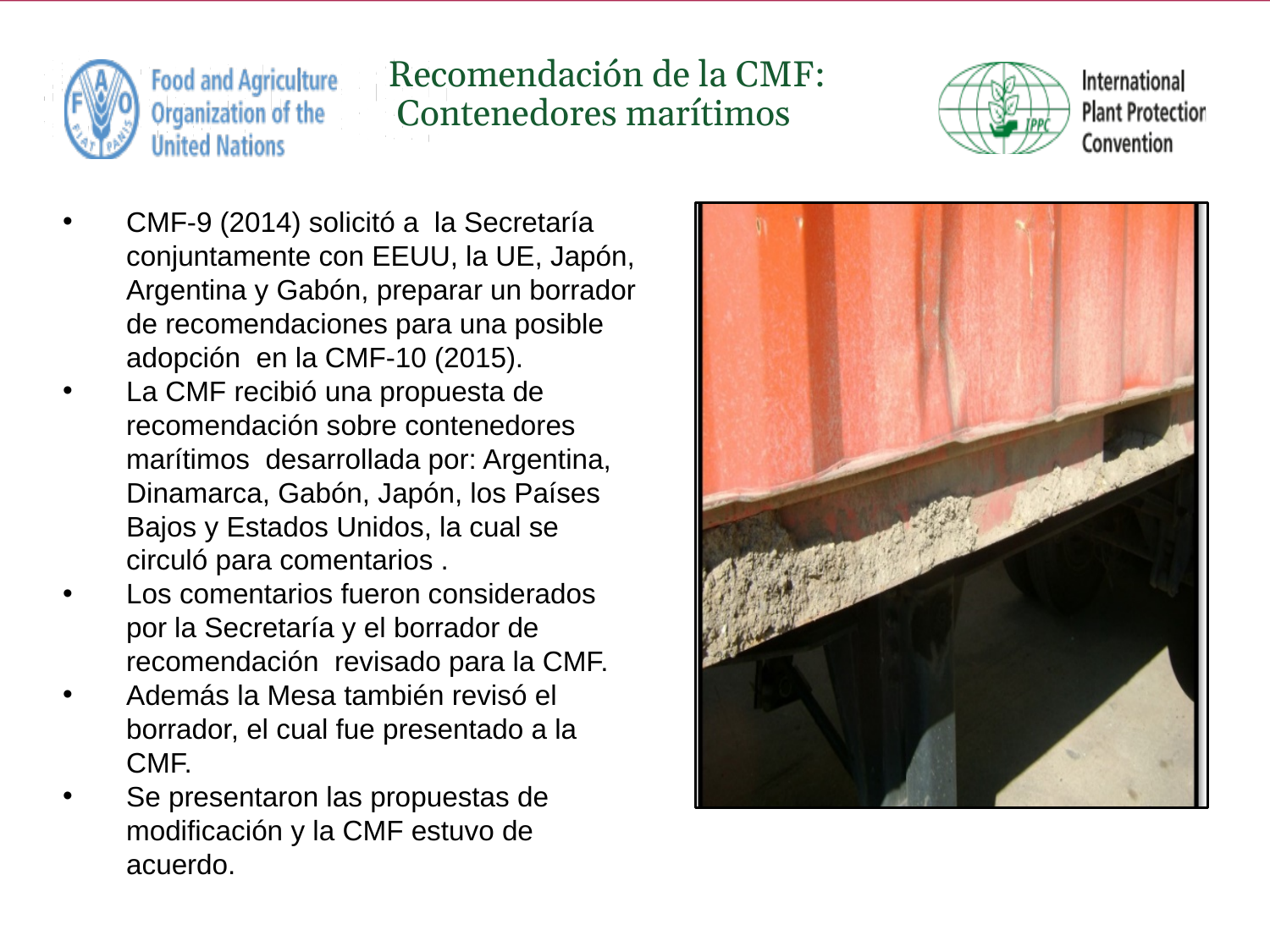

# Recomendación de la CMF: Contenedores marítimos
CMF-9 (2014) solicitó a  la Secretaría conjuntamente con EEUU, la UE, Japón, Argentina y Gabón, preparar un borrador de recomendaciones para una posible adopción  en la CMF-10 (2015).
La CMF recibió una propuesta de recomendación sobre contenedores marítimos  desarrollada por: Argentina, Dinamarca, Gabón, Japón, los Países Bajos y Estados Unidos, la cual se circuló para comentarios .
Los comentarios fueron considerados por la Secretaría y el borrador de recomendación  revisado para la CMF.
Además la Mesa también revisó el borrador, el cual fue presentado a la CMF.
Se presentaron las propuestas de modificación y la CMF estuvo de acuerdo.